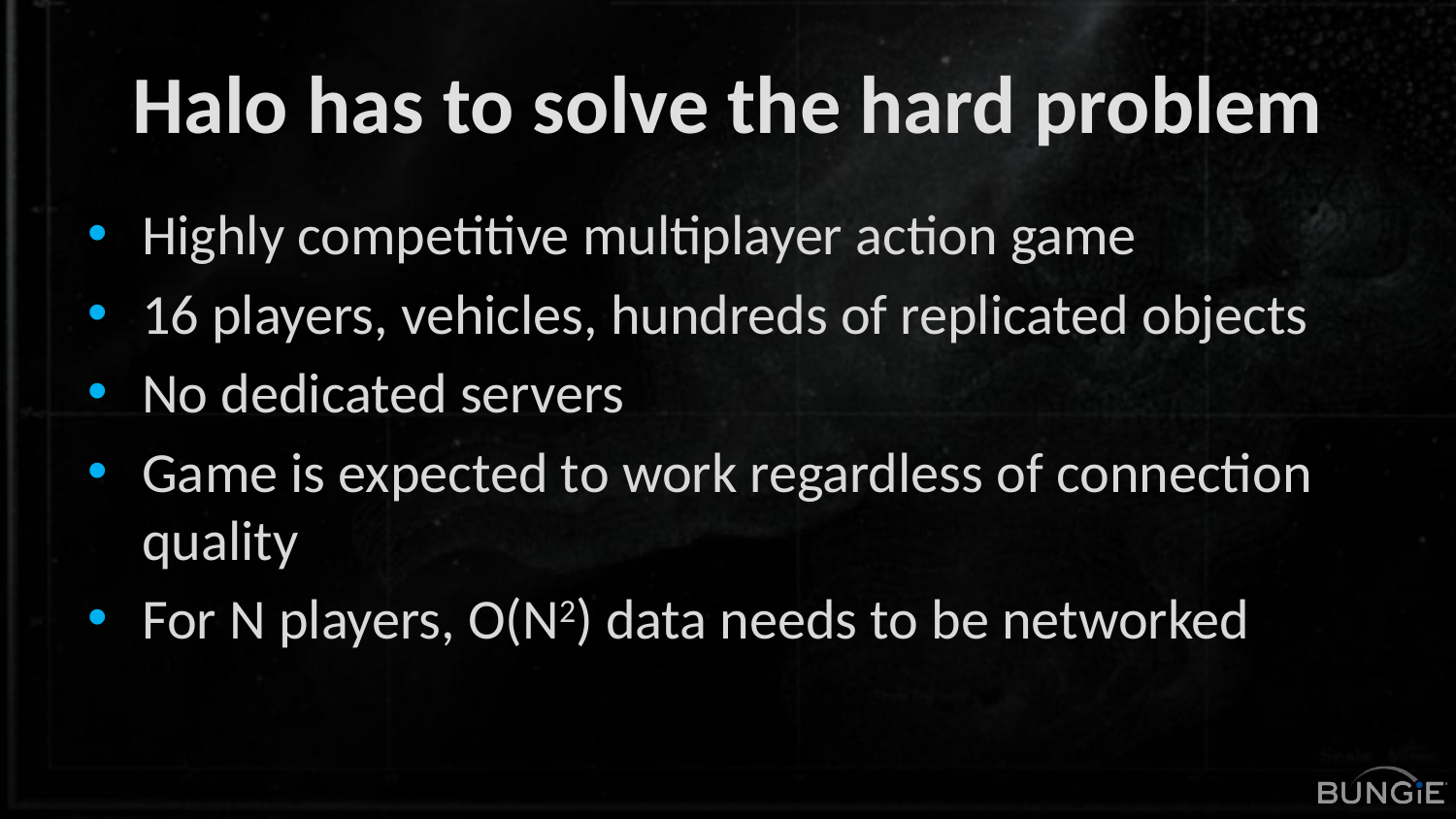

# Halo has to solve the hard problem
Highly competitive multiplayer action game
16 players, vehicles, hundreds of replicated objects
No dedicated servers
Game is expected to work regardless of connection quality
For N players, O(N2) data needs to be networked